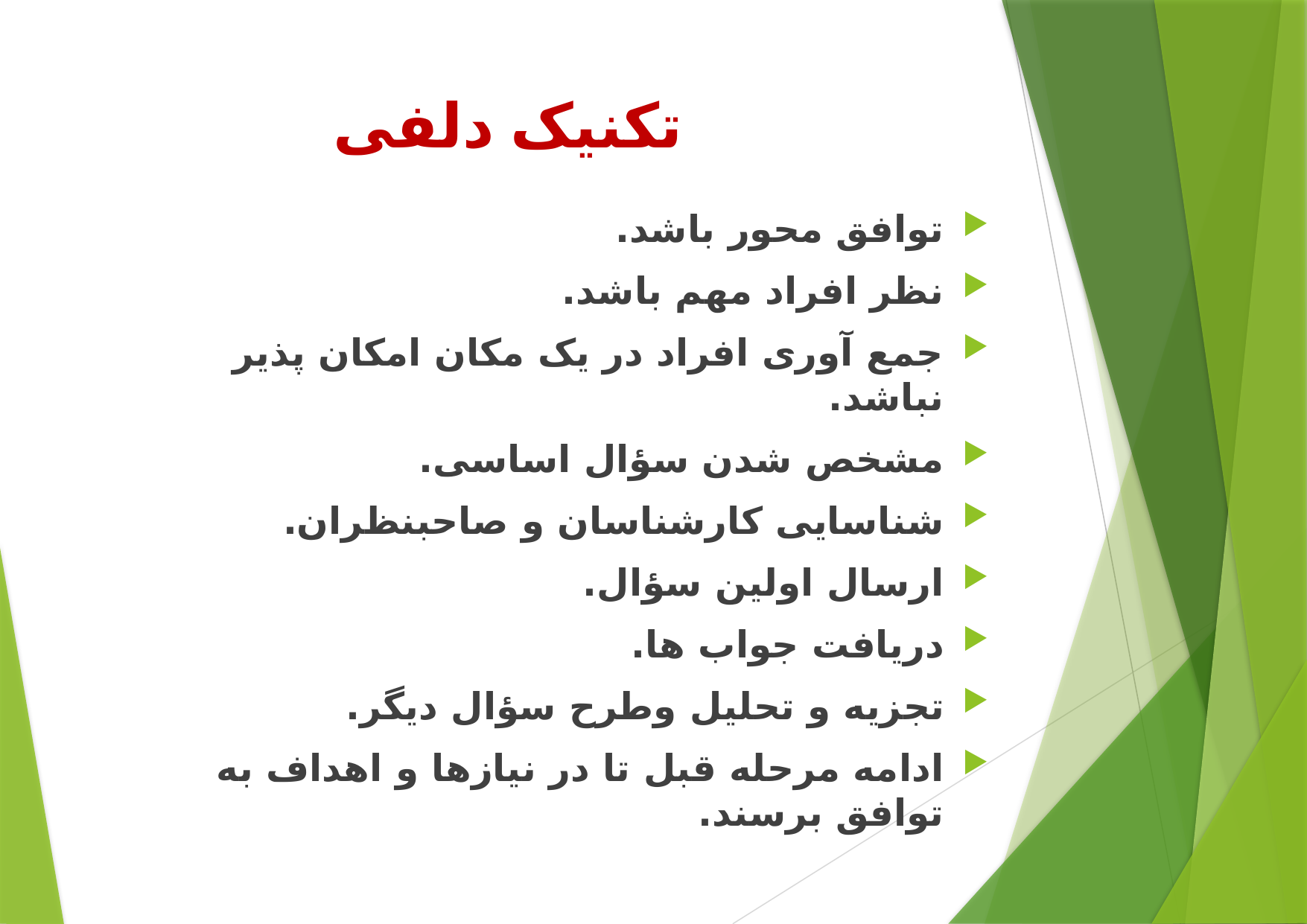

# تکنیک دلفی
توافق محور باشد.
نظر افراد مهم باشد.
جمع آوری افراد در یک مکان امکان پذیر نباشد.
مشخص شدن سؤال اساسی.
شناسایی کارشناسان و صاحبنظران.
ارسال اولین سؤال.
دریافت جواب ها.
تجزیه و تحلیل وطرح سؤال دیگر.
ادامه مرحله قبل تا در نیازها و اهداف به توافق برسند.